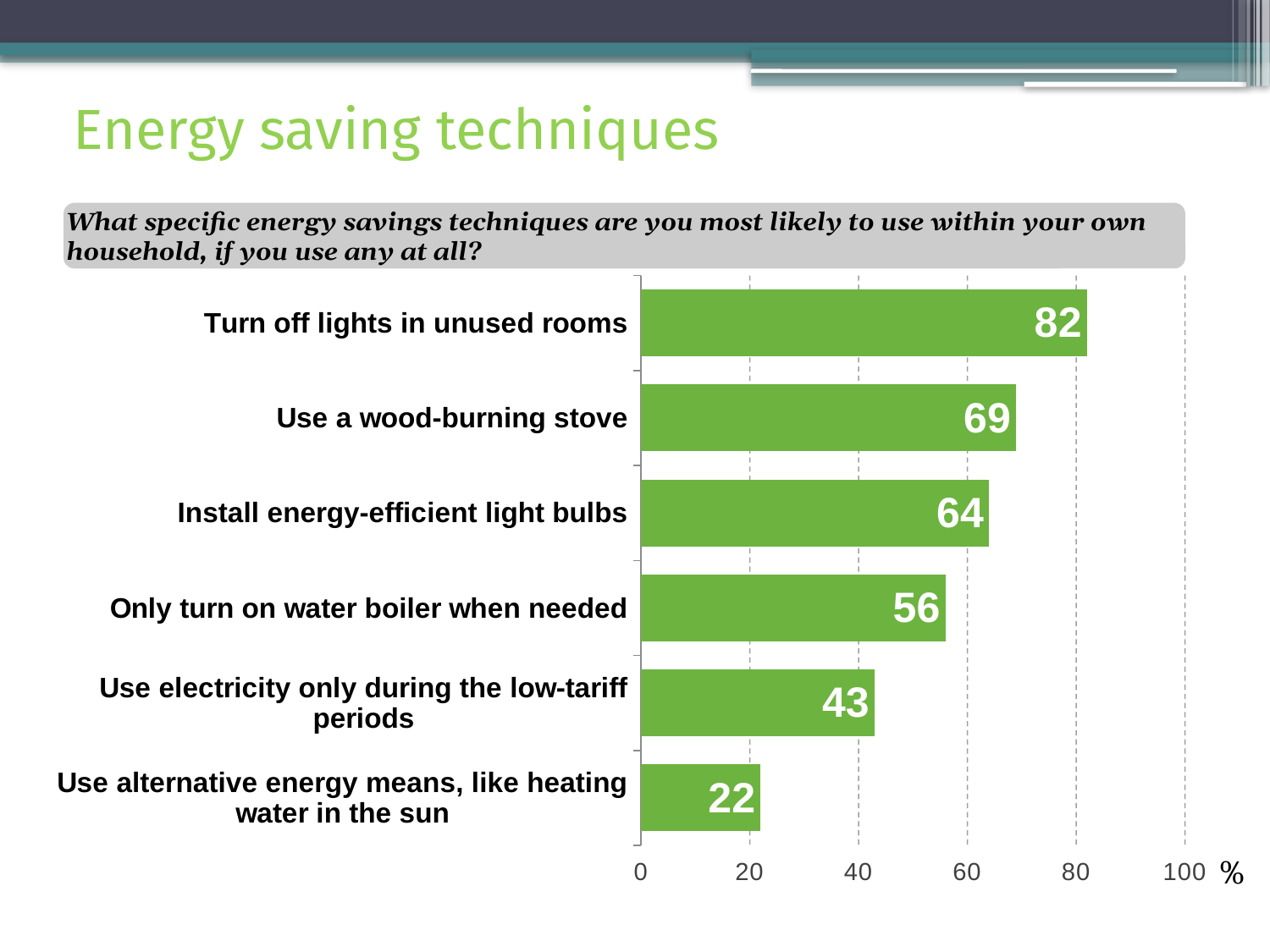

Energy saving techniques
What specific energy savings techniques are you most likely to use within your own household, if you use any at all?

### Chart

| Category |  |
|---|---|
| Use alternative energy means, like heating water in the sun | 22.0 |
| Use electricity only during the low-tariff periods | 43.0 |
| Only turn on water boiler when needed | 56.0 |
| Install energy-efficient light bulbs | 64.0 |
| Use a wood-burning stove | 69.0 |
| Turn off lights in unused rooms | 82.0 |
%